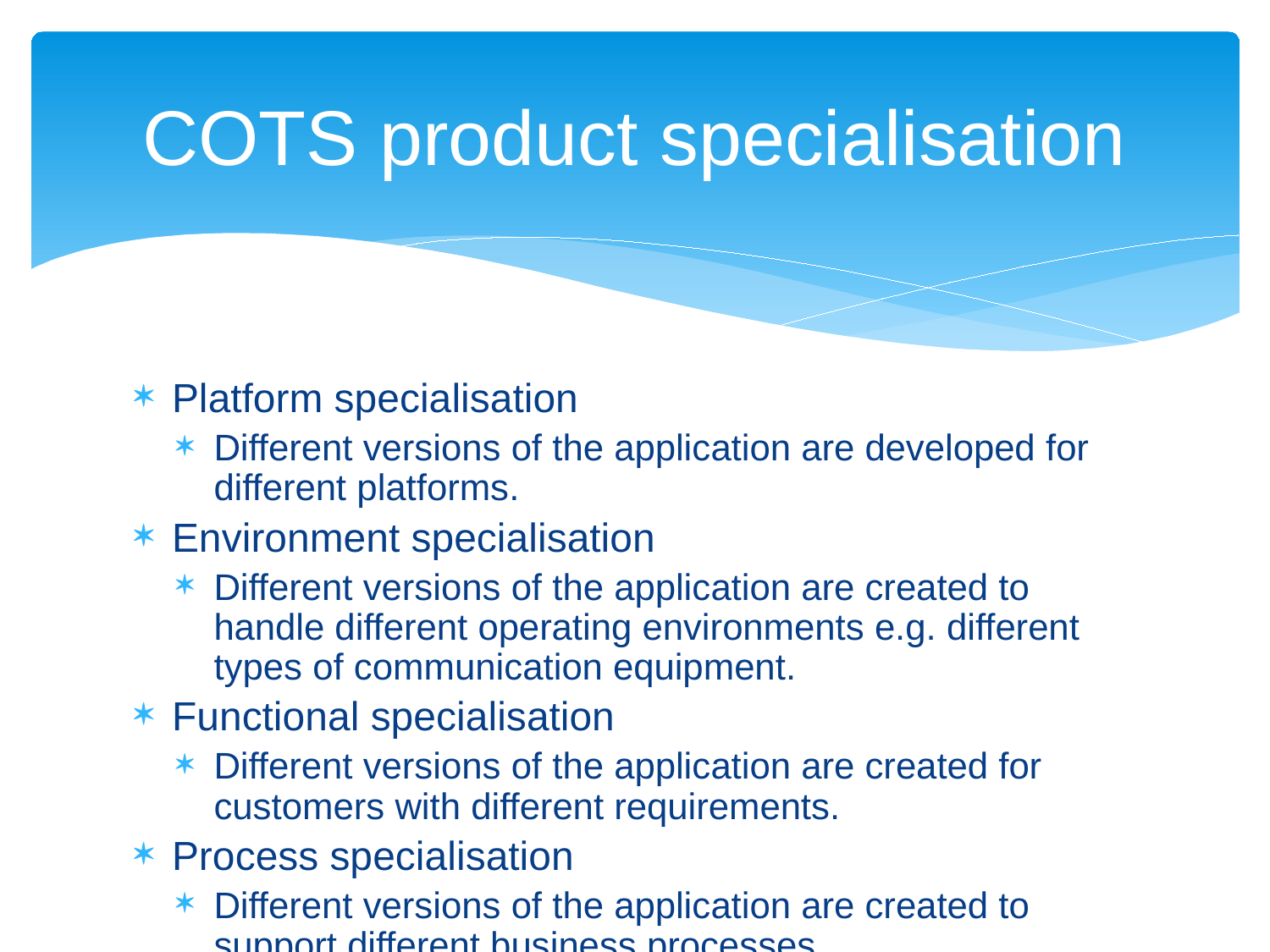

# COTS product specialisation
Platform specialisation
Different versions of the application are developed for different platforms.
Environment specialisation
Different versions of the application are created to handle different operating environments e.g. different types of communication equipment.
Functional specialisation
Different versions of the application are created for customers with different requirements.
Process specialisation
Different versions of the application are created to support different business processes.